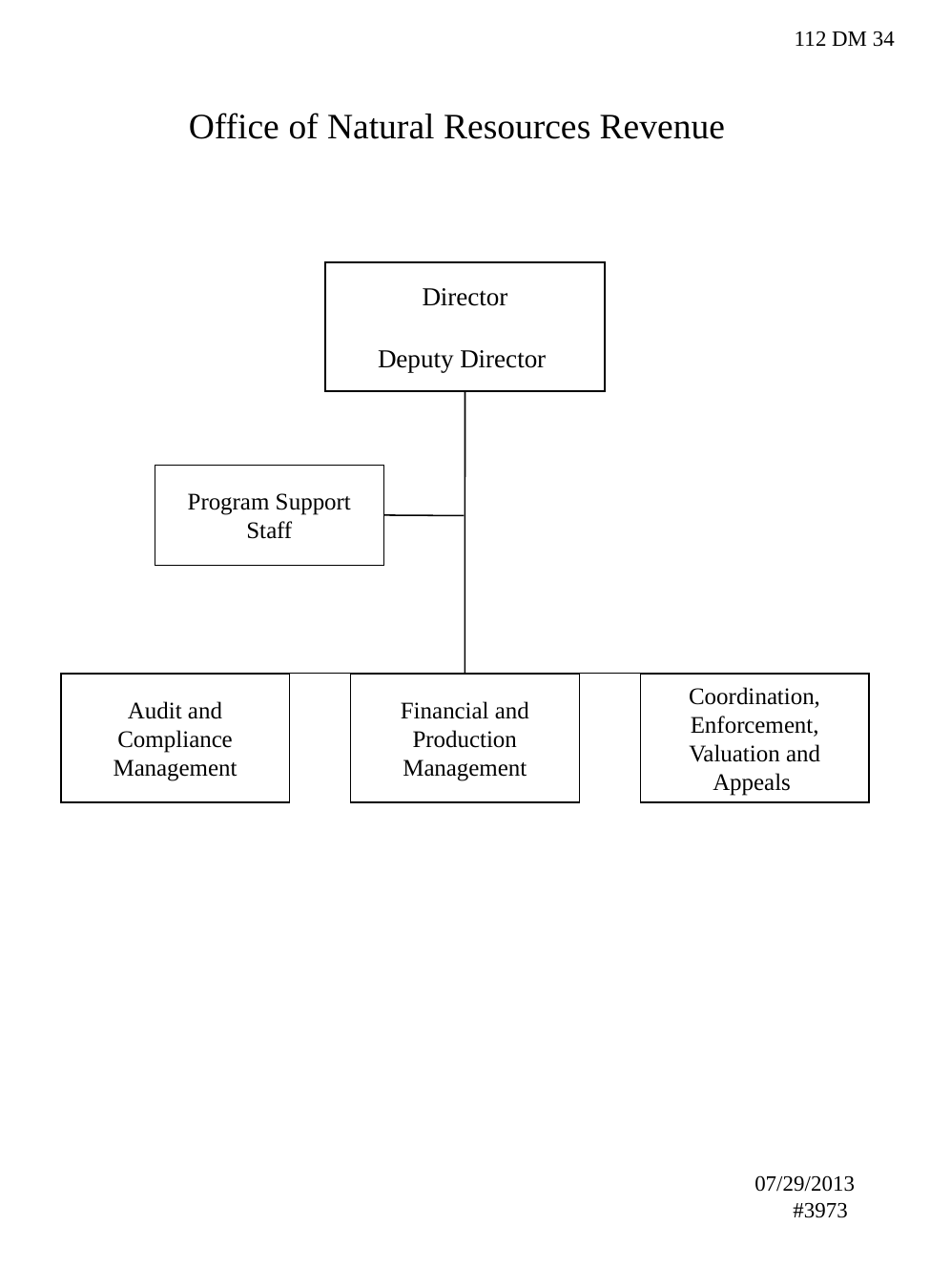

112 DM 34
# Office of Natural Resources Revenue
Director

Deputy Director
Program Support
Staff
Audit and Compliance Management
Financial and Production Management
Coordination, Enforcement, Valuation and Appeals
07/29/2013
       #3973